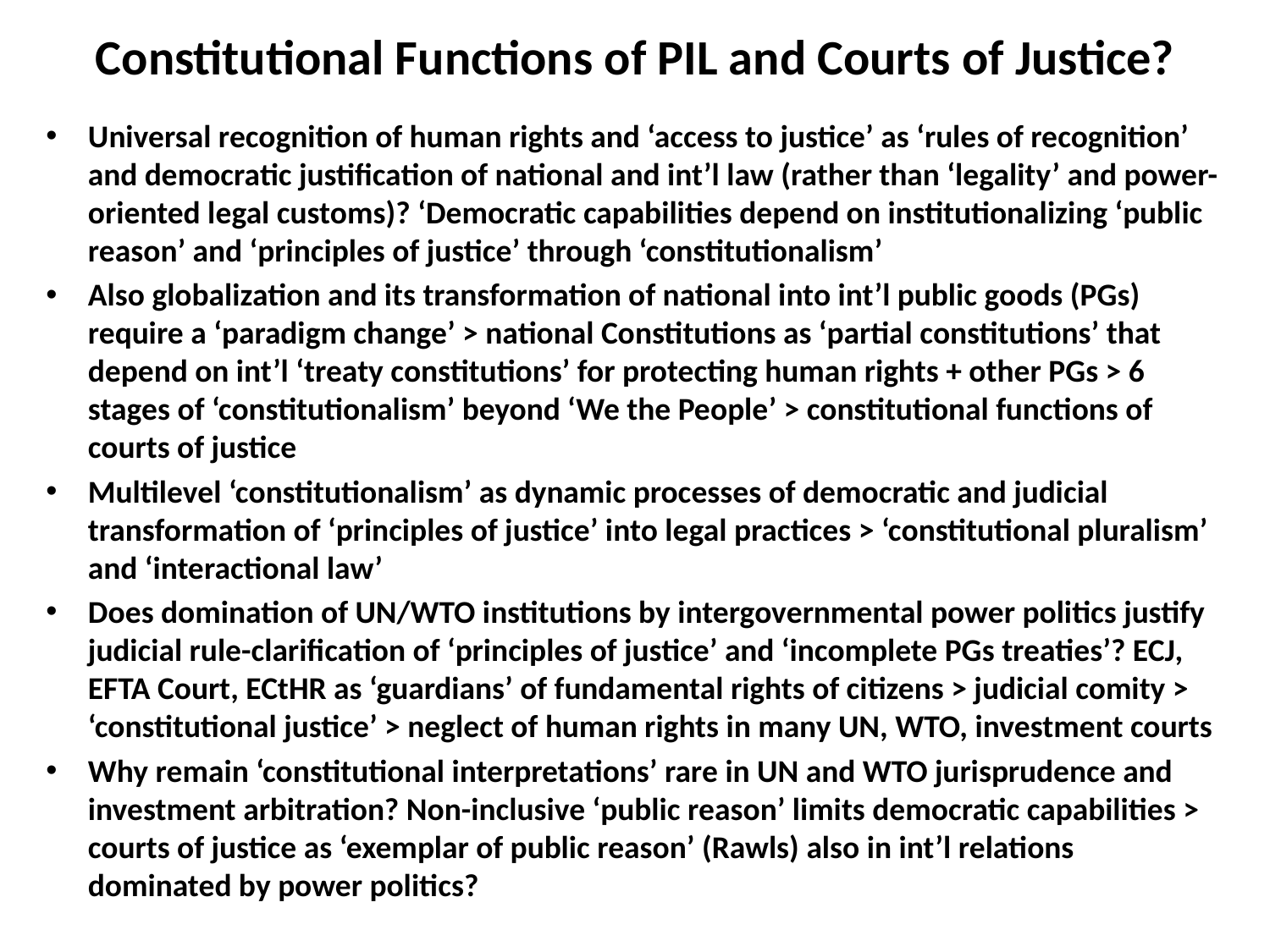

# Constitutional Functions of PIL and Courts of Justice?
Universal recognition of human rights and ‘access to justice’ as ‘rules of recognition’ and democratic justification of national and int’l law (rather than ‘legality’ and power-oriented legal customs)? ‘Democratic capabilities depend on institutionalizing ‘public reason’ and ‘principles of justice’ through ‘constitutionalism’
Also globalization and its transformation of national into int’l public goods (PGs) require a ‘paradigm change’ > national Constitutions as ‘partial constitutions’ that depend on int’l ‘treaty constitutions’ for protecting human rights + other PGs > 6 stages of ‘constitutionalism’ beyond ‘We the People’ > constitutional functions of courts of justice
Multilevel ‘constitutionalism’ as dynamic processes of democratic and judicial transformation of ‘principles of justice’ into legal practices > ‘constitutional pluralism’ and ‘interactional law’
Does domination of UN/WTO institutions by intergovernmental power politics justify judicial rule-clarification of ‘principles of justice’ and ‘incomplete PGs treaties’? ECJ, EFTA Court, ECtHR as ‘guardians’ of fundamental rights of citizens > judicial comity > ‘constitutional justice’ > neglect of human rights in many UN, WTO, investment courts
Why remain ‘constitutional interpretations’ rare in UN and WTO jurisprudence and investment arbitration? Non-inclusive ‘public reason’ limits democratic capabilities > courts of justice as ‘exemplar of public reason’ (Rawls) also in int’l relations dominated by power politics?